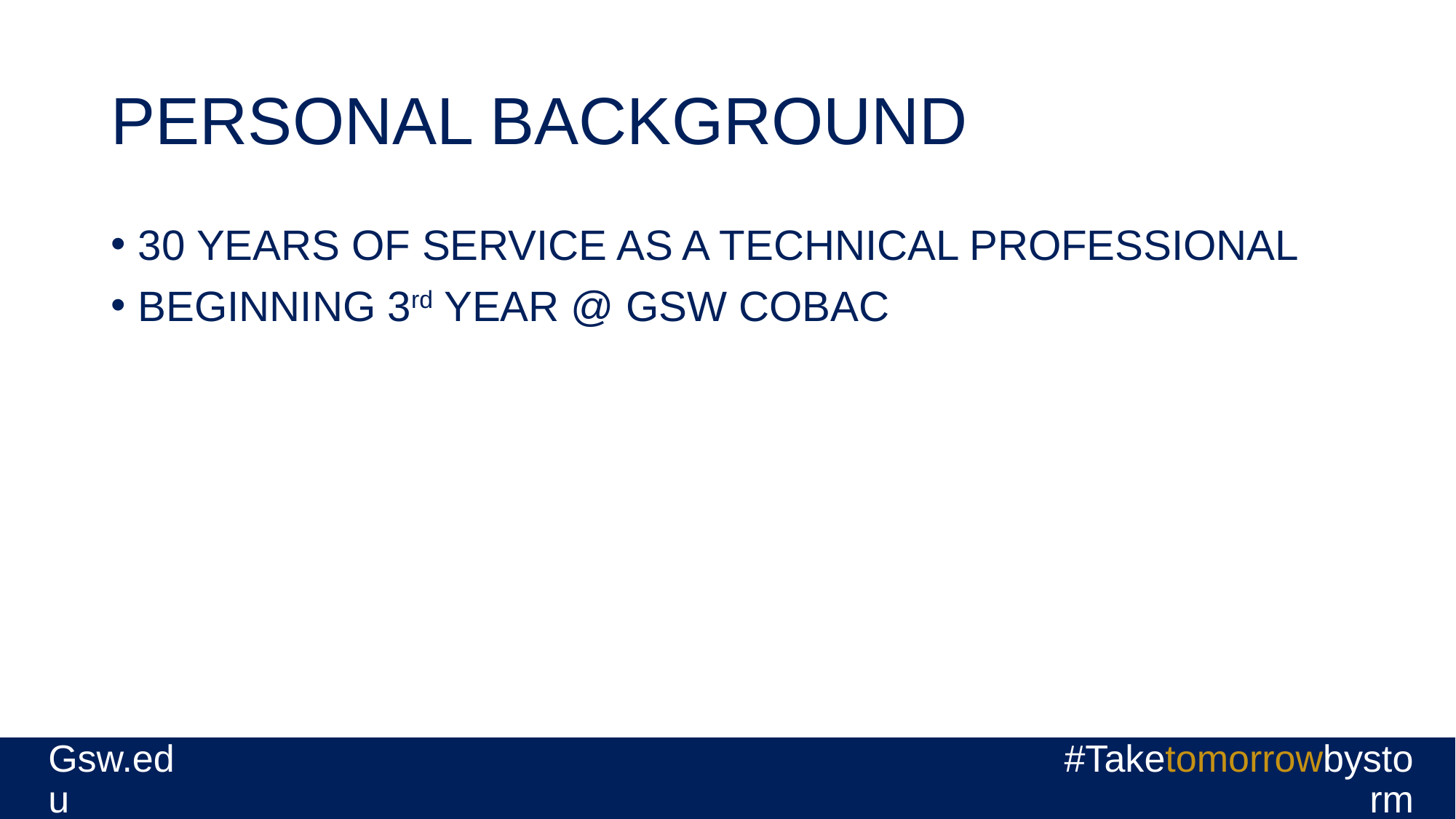

# PERSONAL BACKGROUND
30 YEARS OF SERVICE AS A TECHNICAL PROFESSIONAL
BEGINNING 3rd YEAR @ GSW COBAC